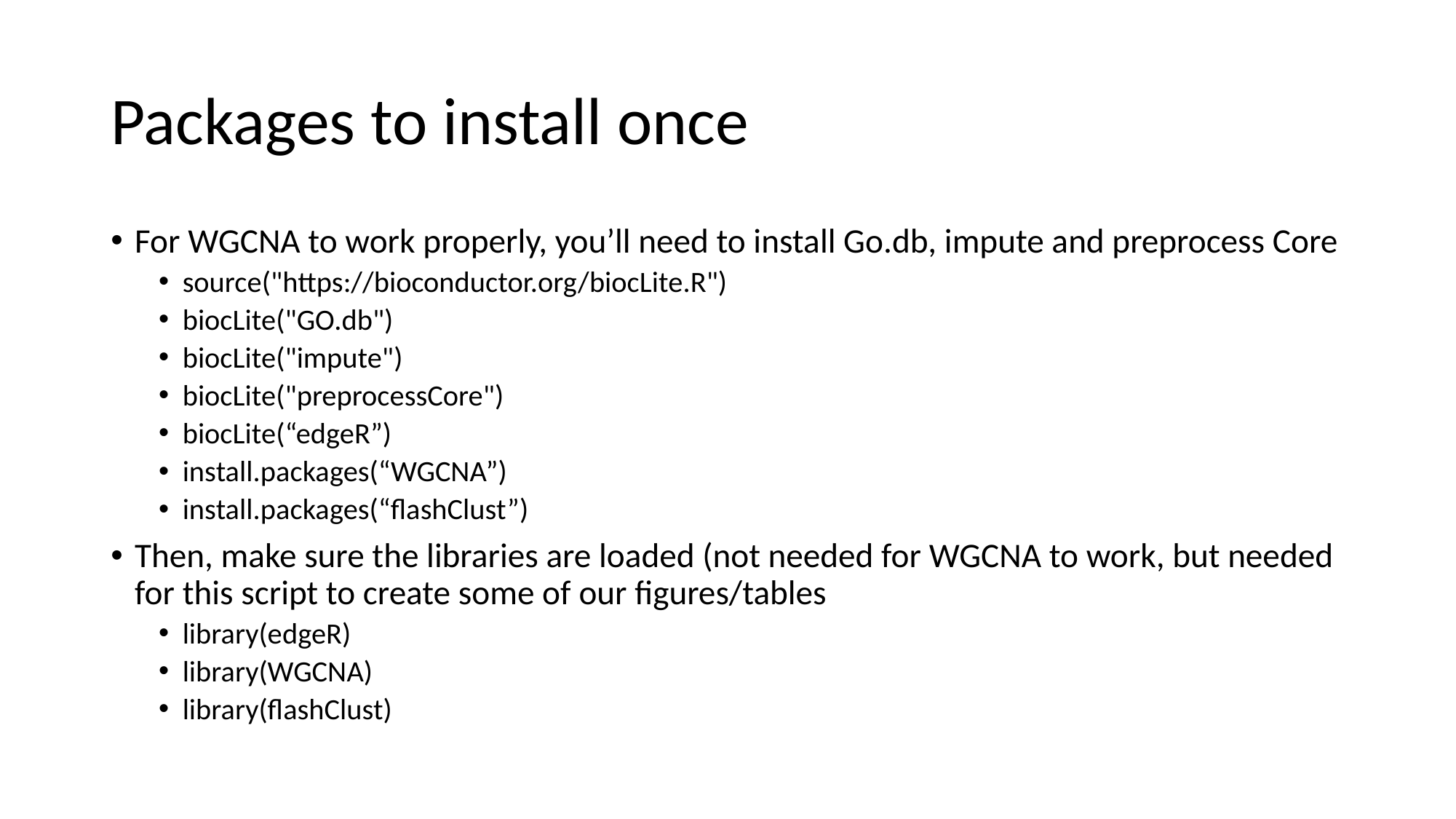

# Packages to install once
For WGCNA to work properly, you’ll need to install Go.db, impute and preprocess Core
source("https://bioconductor.org/biocLite.R")
biocLite("GO.db")
biocLite("impute")
biocLite("preprocessCore")
biocLite(“edgeR”)
install.packages(“WGCNA”)
install.packages(“flashClust”)
Then, make sure the libraries are loaded (not needed for WGCNA to work, but needed for this script to create some of our figures/tables
library(edgeR)
library(WGCNA)
library(flashClust)